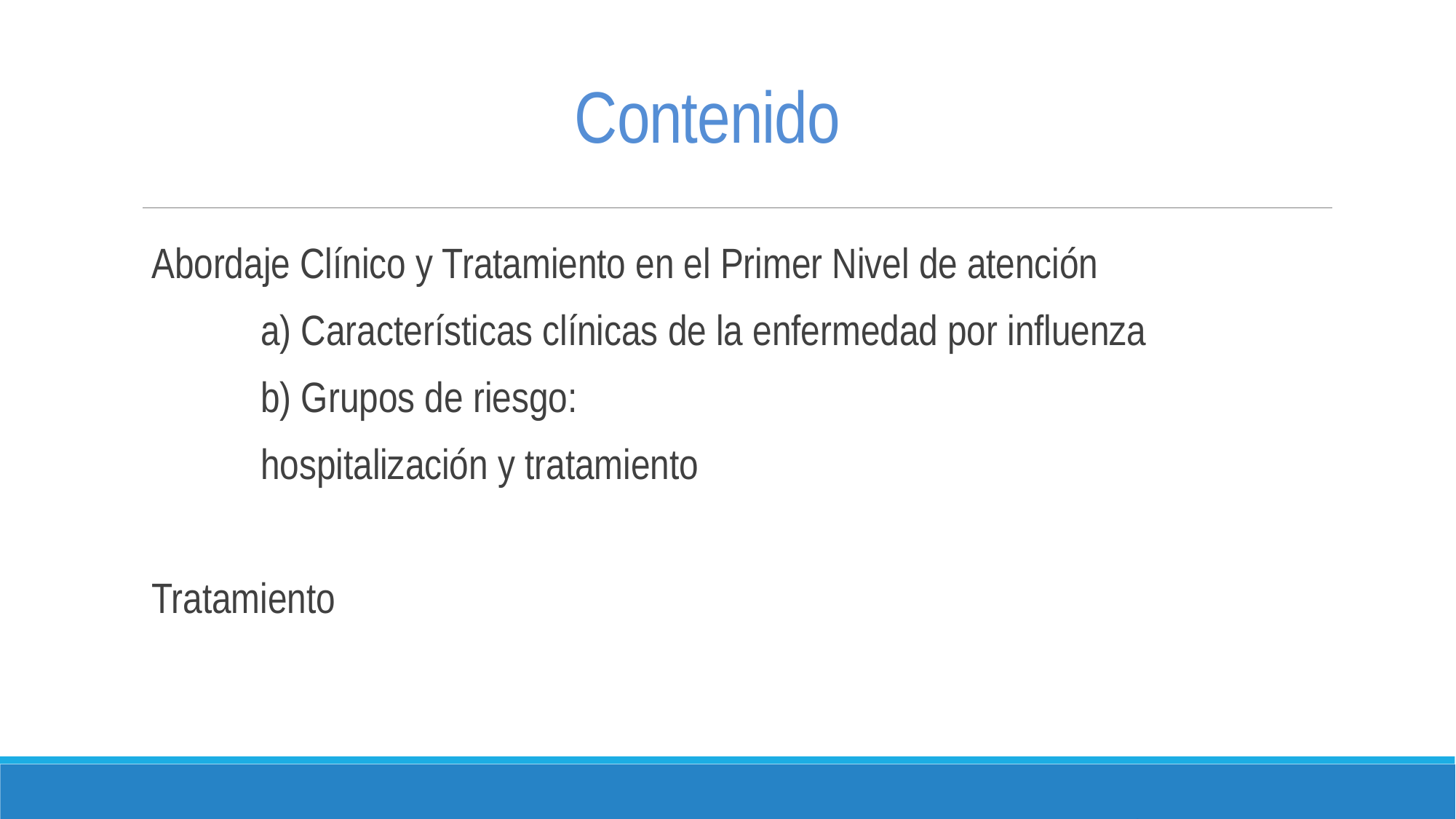

# Contenido
Abordaje Clínico y Tratamiento en el Primer Nivel de atención
	a) Características clínicas de la enfermedad por influenza
	b) Grupos de riesgo:
	hospitalización y tratamiento

Tratamiento

2